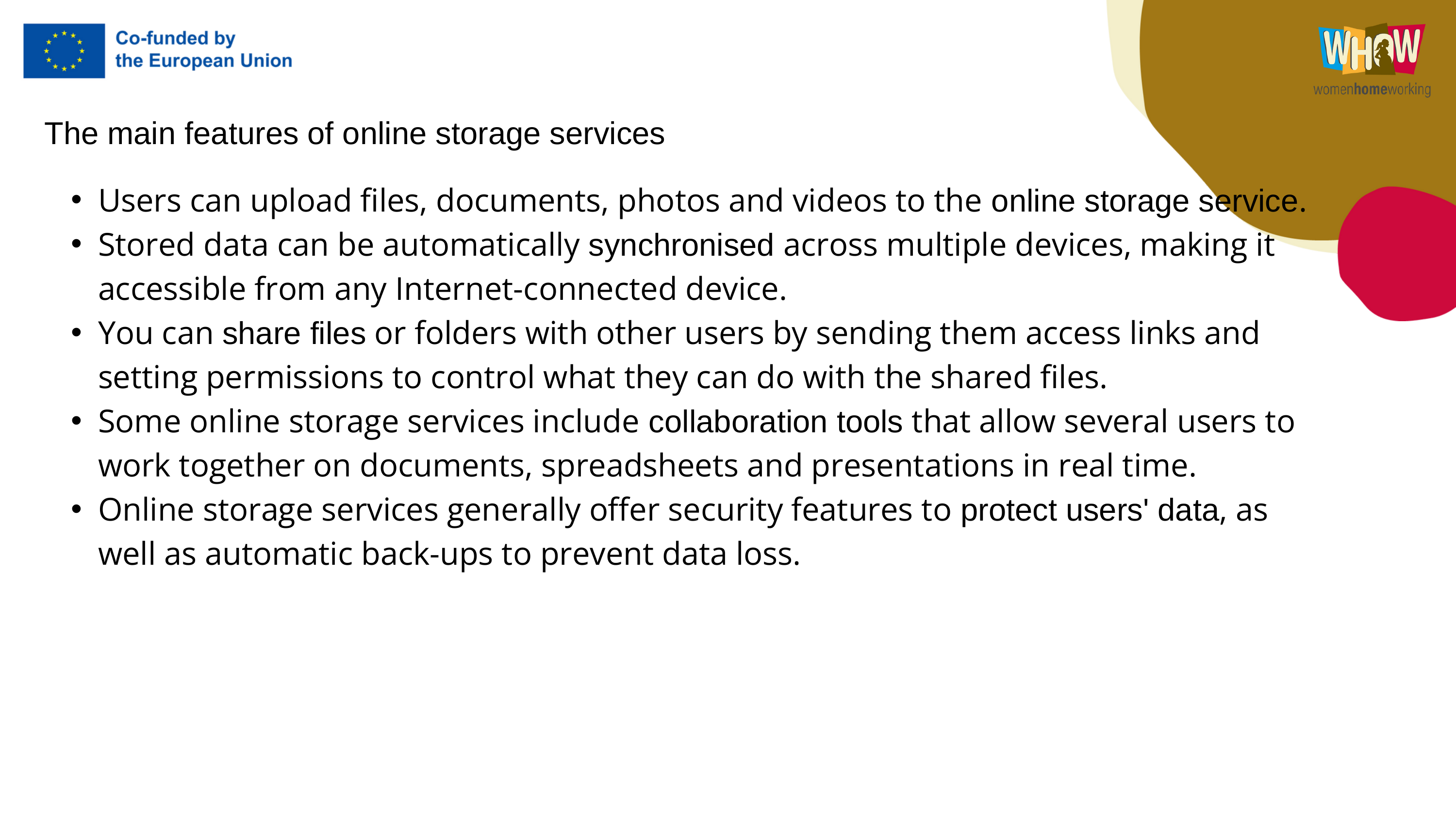

The main features of online storage services
Users can upload files, documents, photos and videos to the online storage service.
Stored data can be automatically synchronised across multiple devices, making it accessible from any Internet-connected device.
You can share files or folders with other users by sending them access links and setting permissions to control what they can do with the shared files.
Some online storage services include collaboration tools that allow several users to work together on documents, spreadsheets and presentations in real time.
Online storage services generally offer security features to protect users' data, as well as automatic back-ups to prevent data loss.